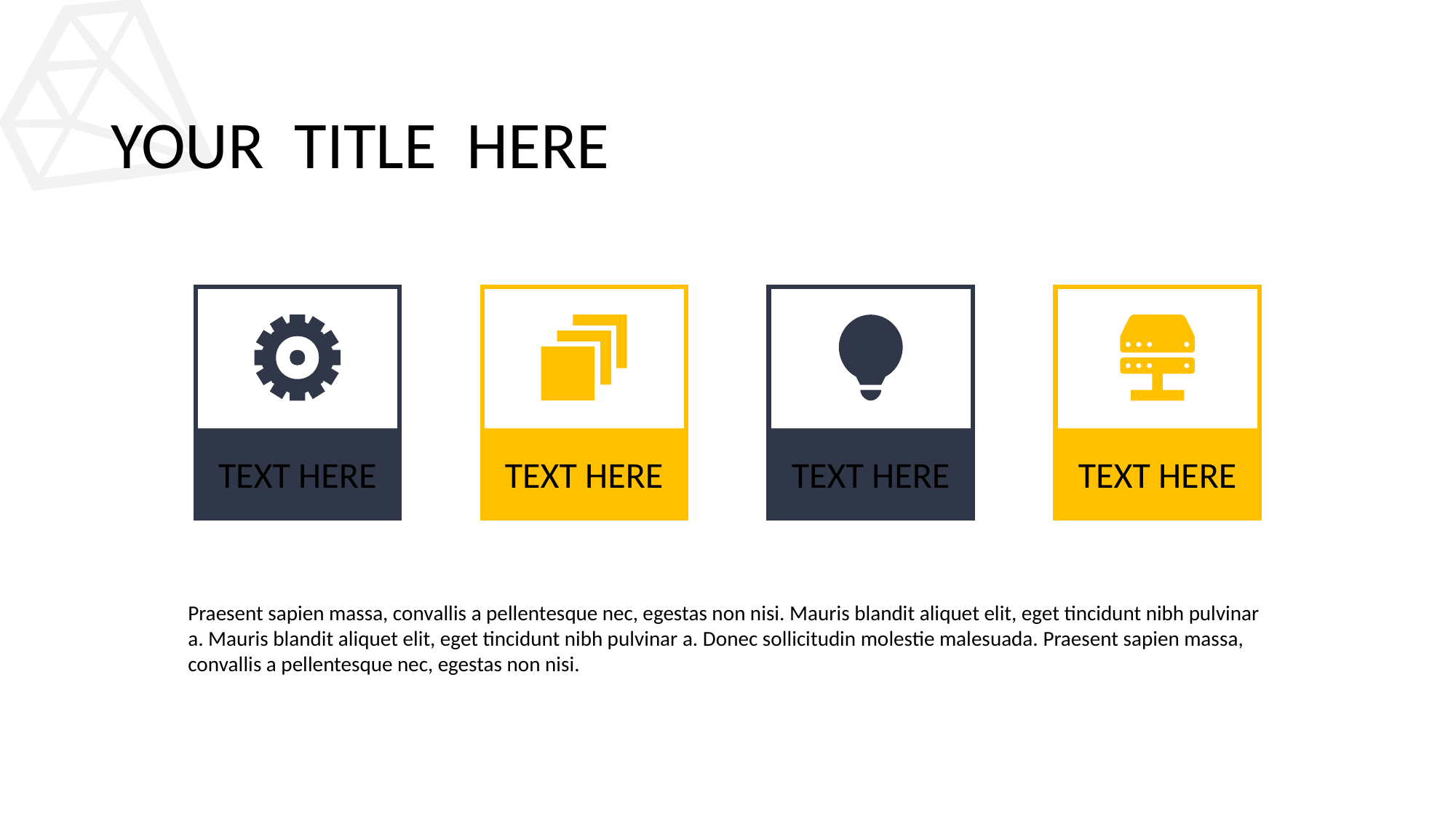

# YOUR  TITLE  HERE

TEXT HERE
TEXT HERE
TEXT HERE
TEXT HERE
Praesent sapien massa, convallis a pellentesque nec, egestas non nisi. Mauris blandit aliquet elit, eget tincidunt nibh pulvinar a. Mauris blandit aliquet elit, eget tincidunt nibh pulvinar a. Donec sollicitudin molestie malesuada. Praesent sapien massa, convallis a pellentesque nec, egestas non nisi.